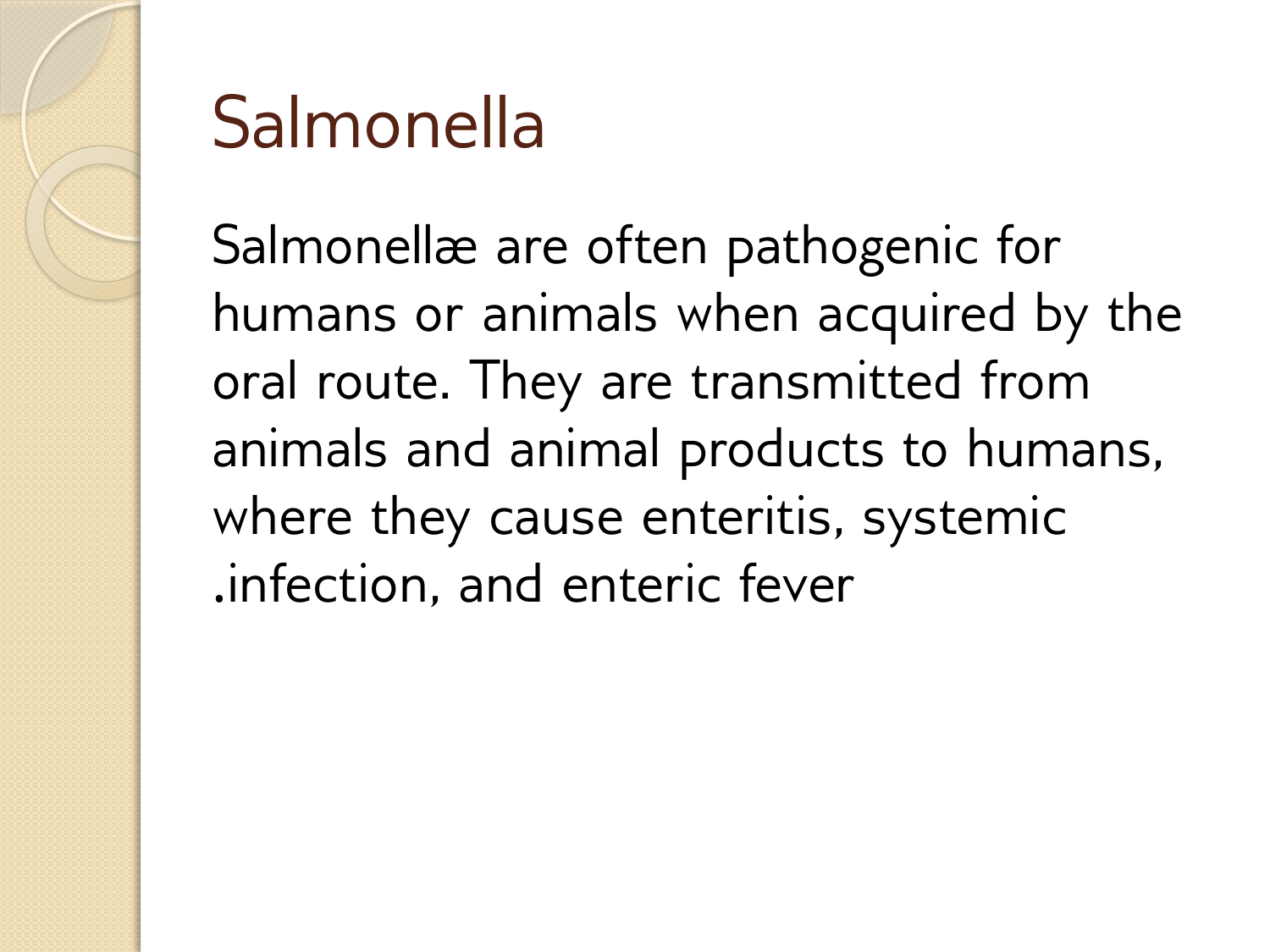

# Salmonella
Salmonellae are often pathogenic for humans or animals when acquired by the oral route. They are transmitted from animals and animal products to humans, where they cause enteritis, systemic infection, and enteric fever.